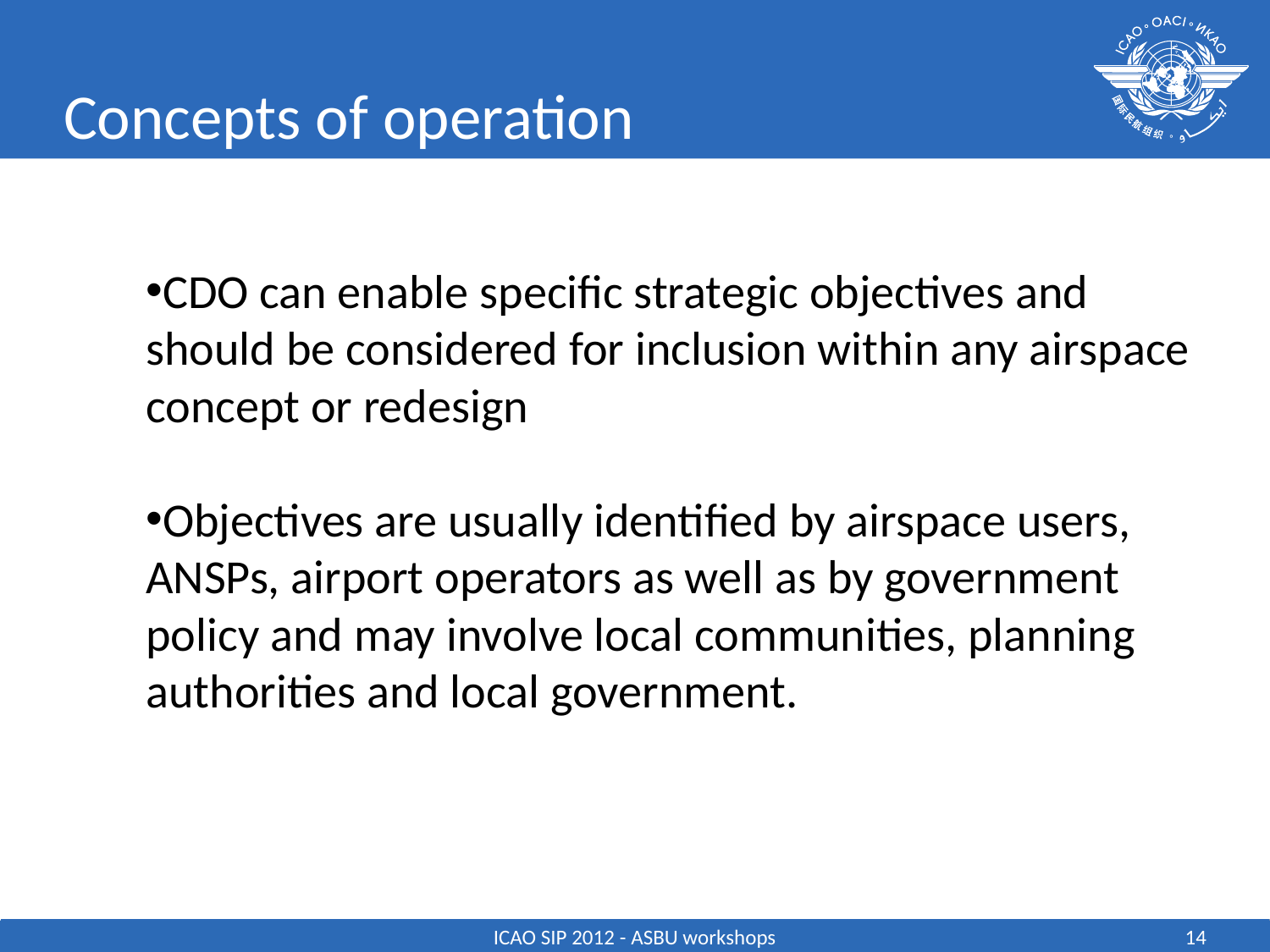

# Concepts of operation
CDO can enable specific strategic objectives and should be considered for inclusion within any airspace concept or redesign

Objectives are usually identified by airspace users, ANSPs, airport operators as well as by government policy and may involve local communities, planning authorities and local government.
ICAO SIP 2012 - ASBU workshops
14